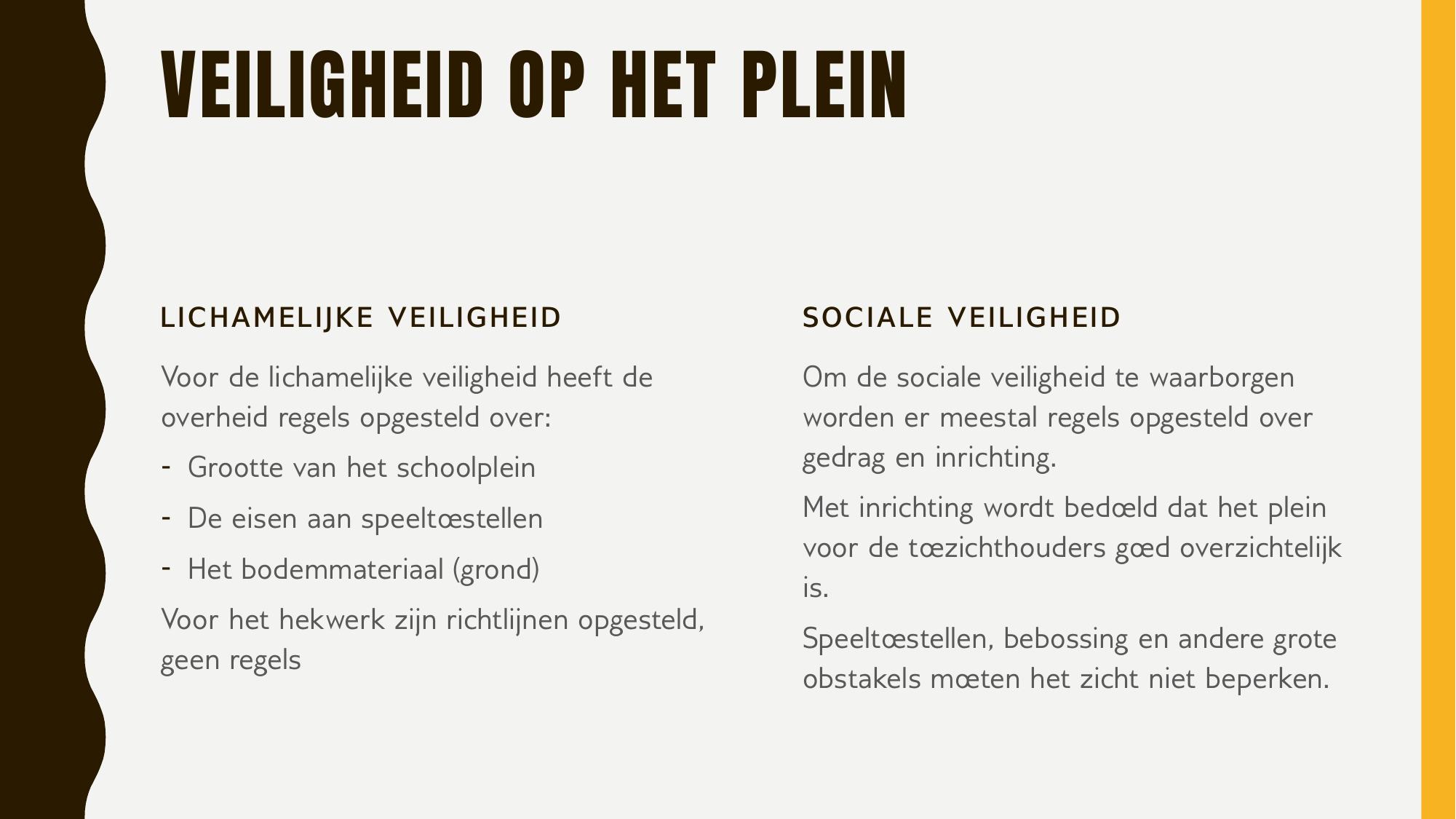

# Veiligheid op het plein
Lichamelijke veiligheid
Sociale veiligheid
Voor de lichamelijke veiligheid heeft de overheid regels opgesteld over:
Grootte van het schoolplein
De eisen aan speeltoestellen
Het bodemmateriaal (grond)
Voor het hekwerk zijn richtlijnen opgesteld, geen regels

Om de sociale veiligheid te waarborgen worden er meestal regels opgesteld over gedrag en inrichting.
Met inrichting wordt bedoeld dat het plein voor de toezichthouders goed overzichtelijk is.
Speeltoestellen, bebossing en andere grote obstakels moeten het zicht niet beperken.